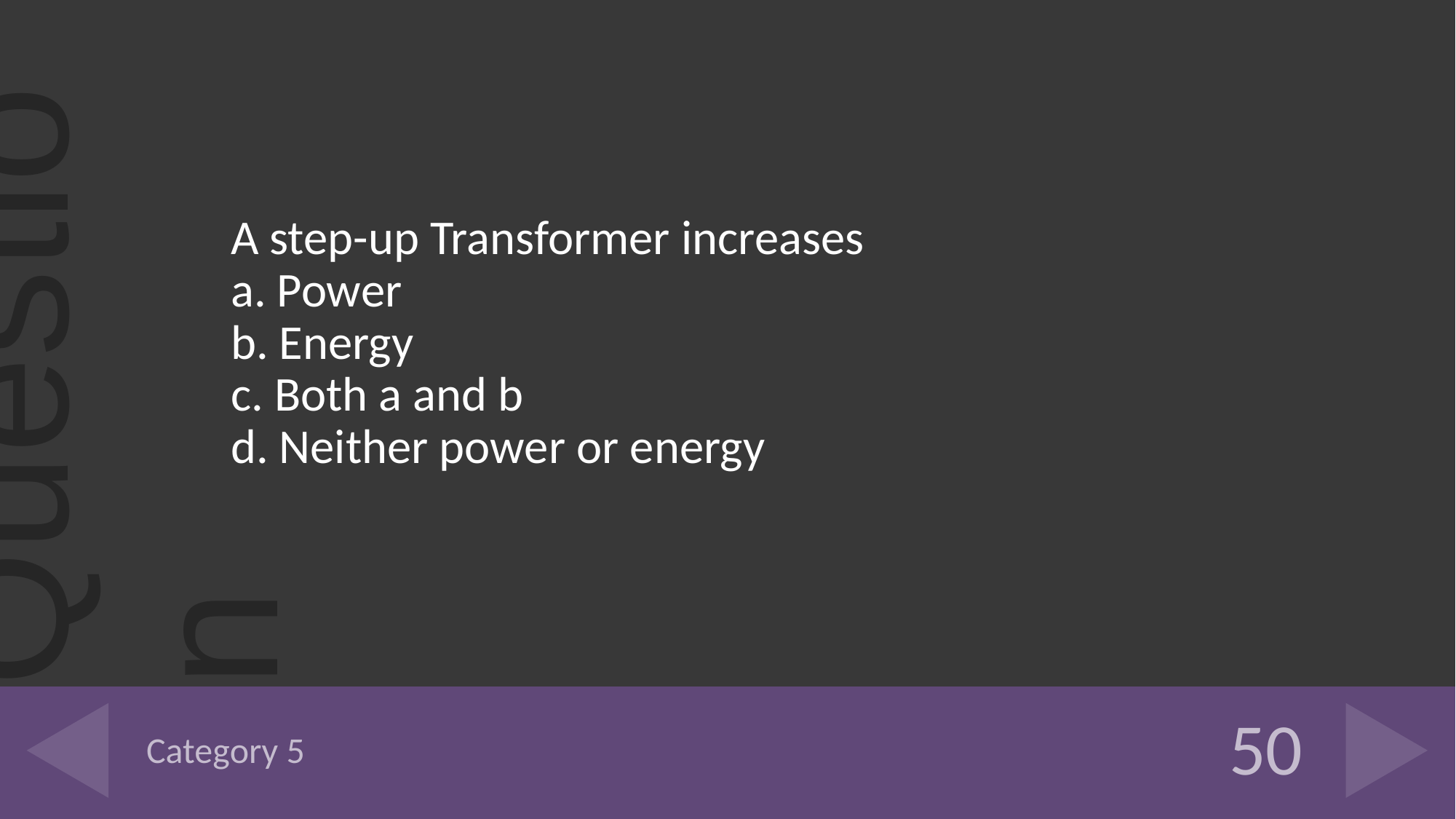

A step-up Transformer increases
a. Power
b. Energy
c. Both a and b
d. Neither power or energy
# Category 5
50